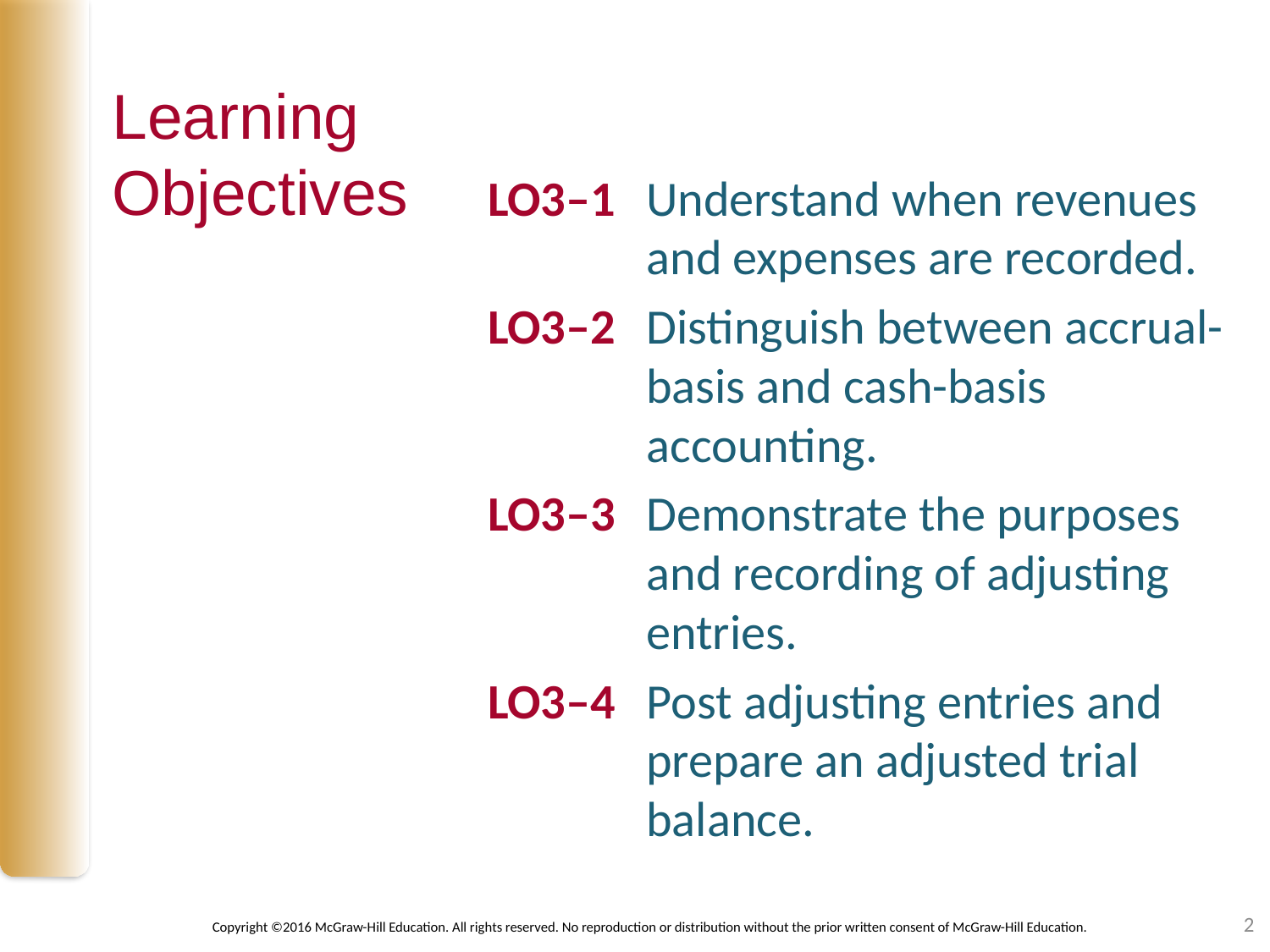

LO3–1	Understand when revenues and expenses are recorded.
LO3–2	Distinguish between accrual-basis and cash-basis accounting.
LO3–3	Demonstrate the purposes and recording of adjusting entries.
LO3–4	Post adjusting entries and prepare an adjusted trial balance.
2
Copyright ©2016 McGraw-Hill Education. All rights reserved. No reproduction or distribution without the prior written consent of McGraw-Hill Education.